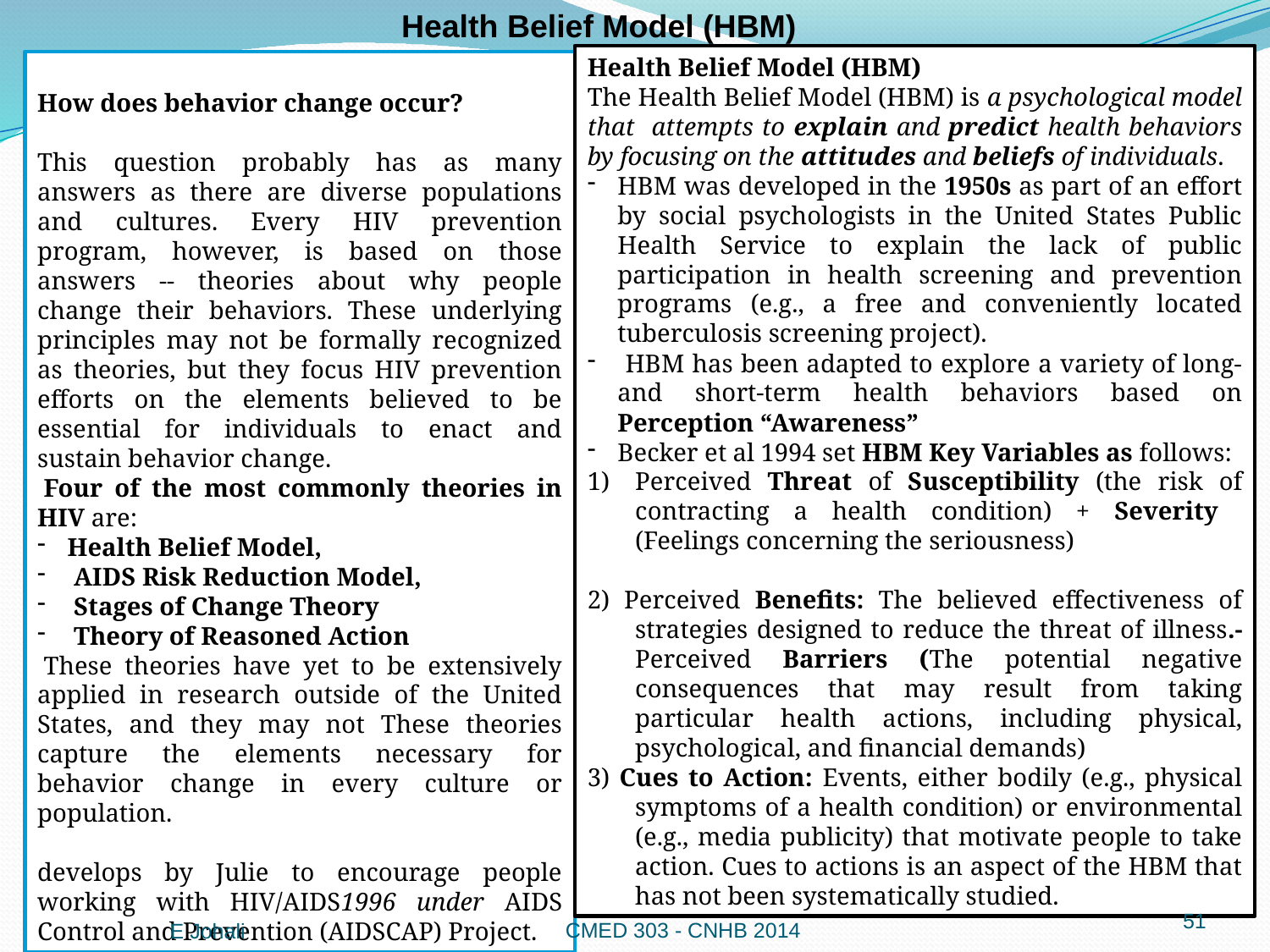

Health Belief Model (HBM)
Health Belief Model (HBM)
The Health Belief Model (HBM) is a psychological model that  attempts to explain and predict health behaviors by focusing on the attitudes and beliefs of individuals.
HBM was developed in the 1950s as part of an effort by social psychologists in the United States Public Health Service to explain the lack of public participation in health screening and prevention programs (e.g., a free and conveniently located tuberculosis screening project).
 HBM has been adapted to explore a variety of long- and short-term health behaviors based on Perception “Awareness”
Becker et al 1994 set HBM Key Variables as follows:
Perceived Threat of Susceptibility (the risk of contracting a health condition) + Severity  (Feelings concerning the seriousness)

2) Perceived Benefits: The believed effectiveness of strategies designed to reduce the threat of illness.- Perceived Barriers (The potential negative consequences that may result from taking particular health actions, including physical, psychological, and financial demands)
3) Cues to Action: Events, either bodily (e.g., physical symptoms of a health condition) or environmental (e.g., media publicity) that motivate people to take action. Cues to actions is an aspect of the HBM that has not been systematically studied.

How does behavior change occur?

This question probably has as many answers as there are diverse populations and cultures. Every HIV prevention program, however, is based on those answers -- theories about why people change their behaviors. These underlying principles may not be formally recognized as theories, but they focus HIV prevention efforts on the elements believed to be essential for individuals to enact and sustain behavior change.
 Four of the most commonly theories in HIV are:
Health Belief Model,
 AIDS Risk Reduction Model,
 Stages of Change Theory
 Theory of Reasoned Action
 These theories have yet to be extensively applied in research outside of the United States, and they may not These theories capture the elements necessary for behavior change in every culture or population.

develops by Julie to encourage people working with HIV/AIDS1996 under AIDS Control and Prevention (AIDSCAP) Project.
51
E Johali
CMED 303 - CNHB 2014